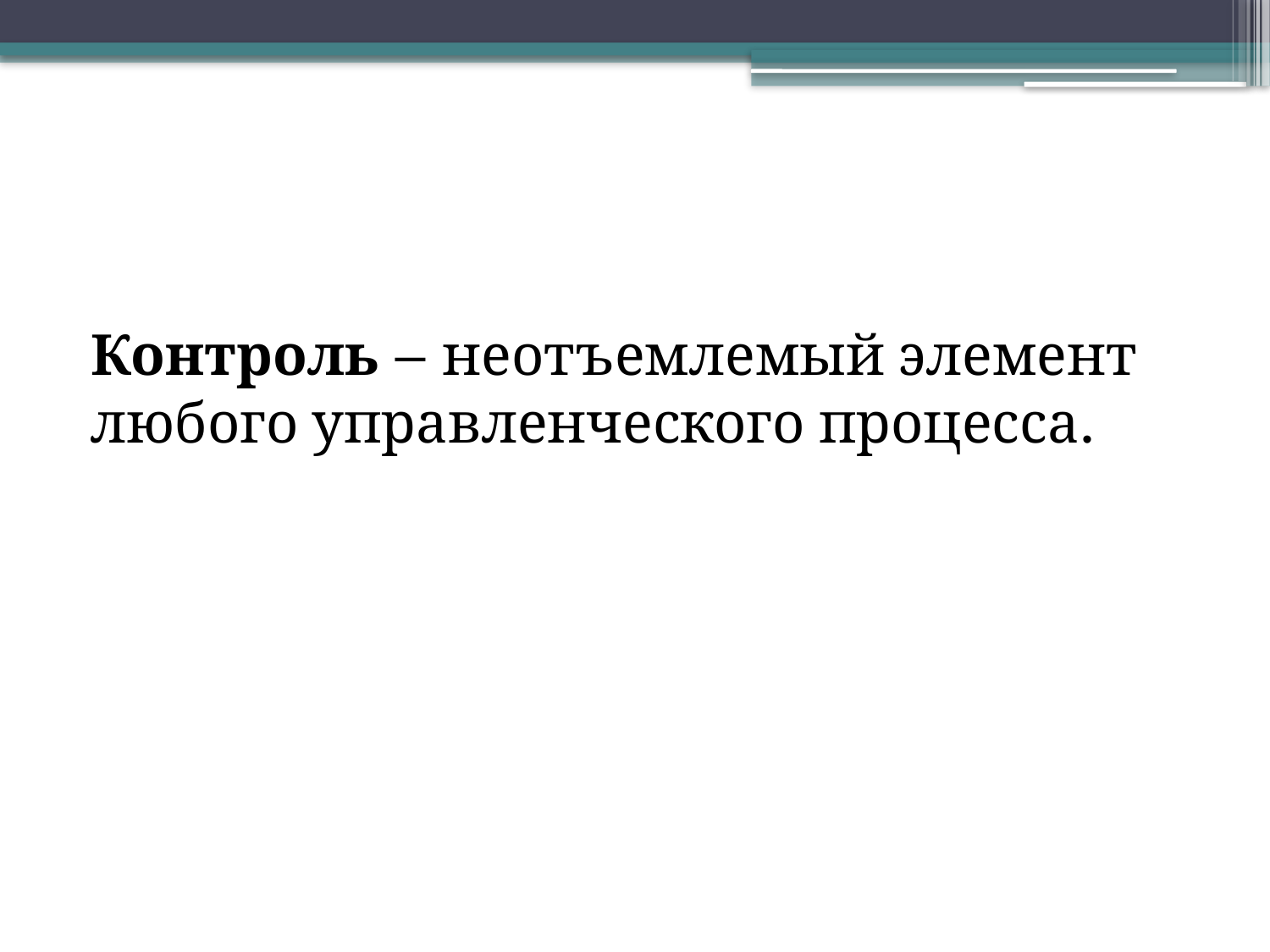

Контроль – неотъемлемый элемент любого управленческого процесса.